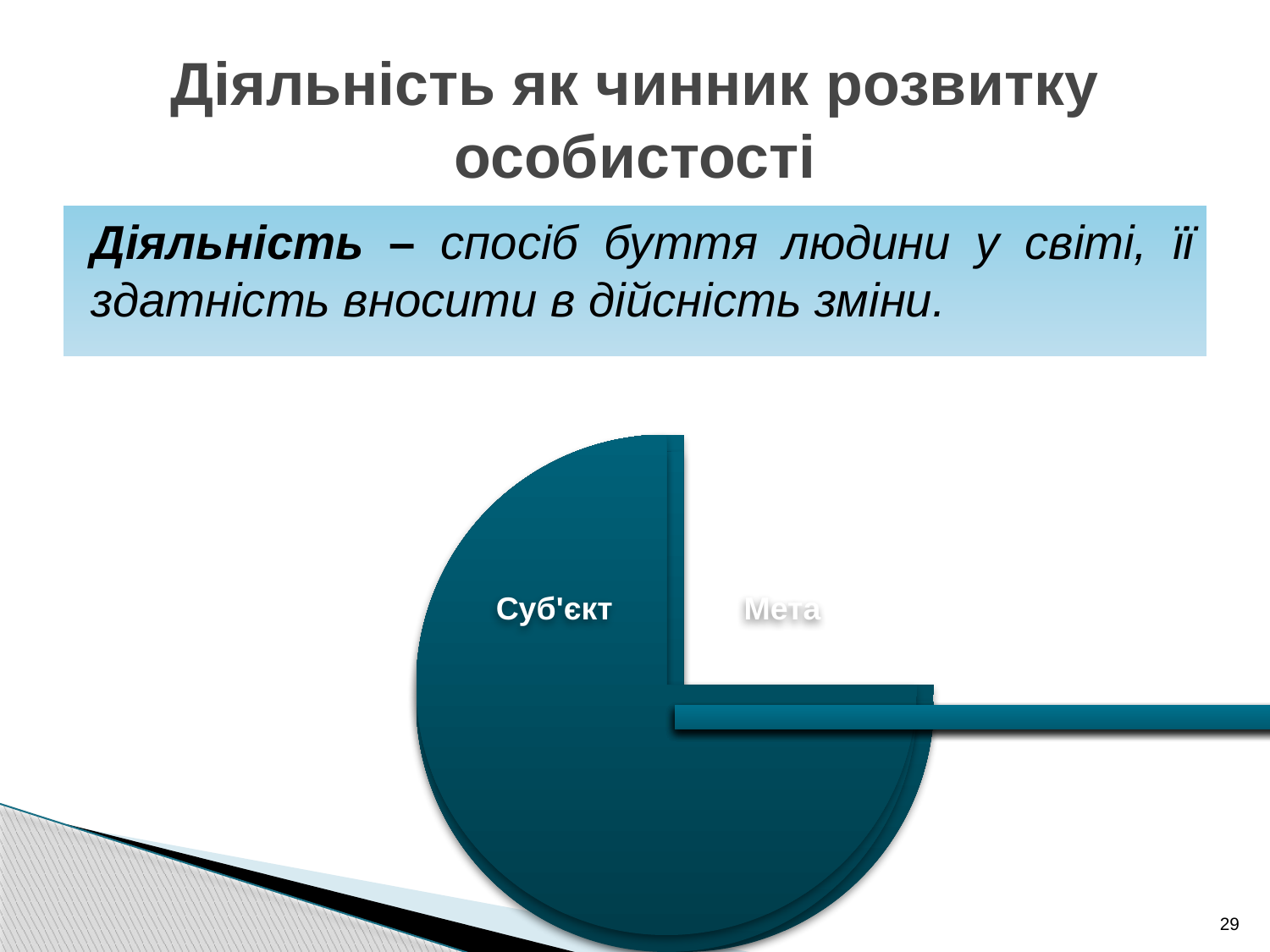

# Діяльність як чинник розвитку особистості
Діяльність – спосіб буття людини у світі, її здатність вносити в дійсність зміни.

Мета
Засоби
Результат
Суб'єкт
29